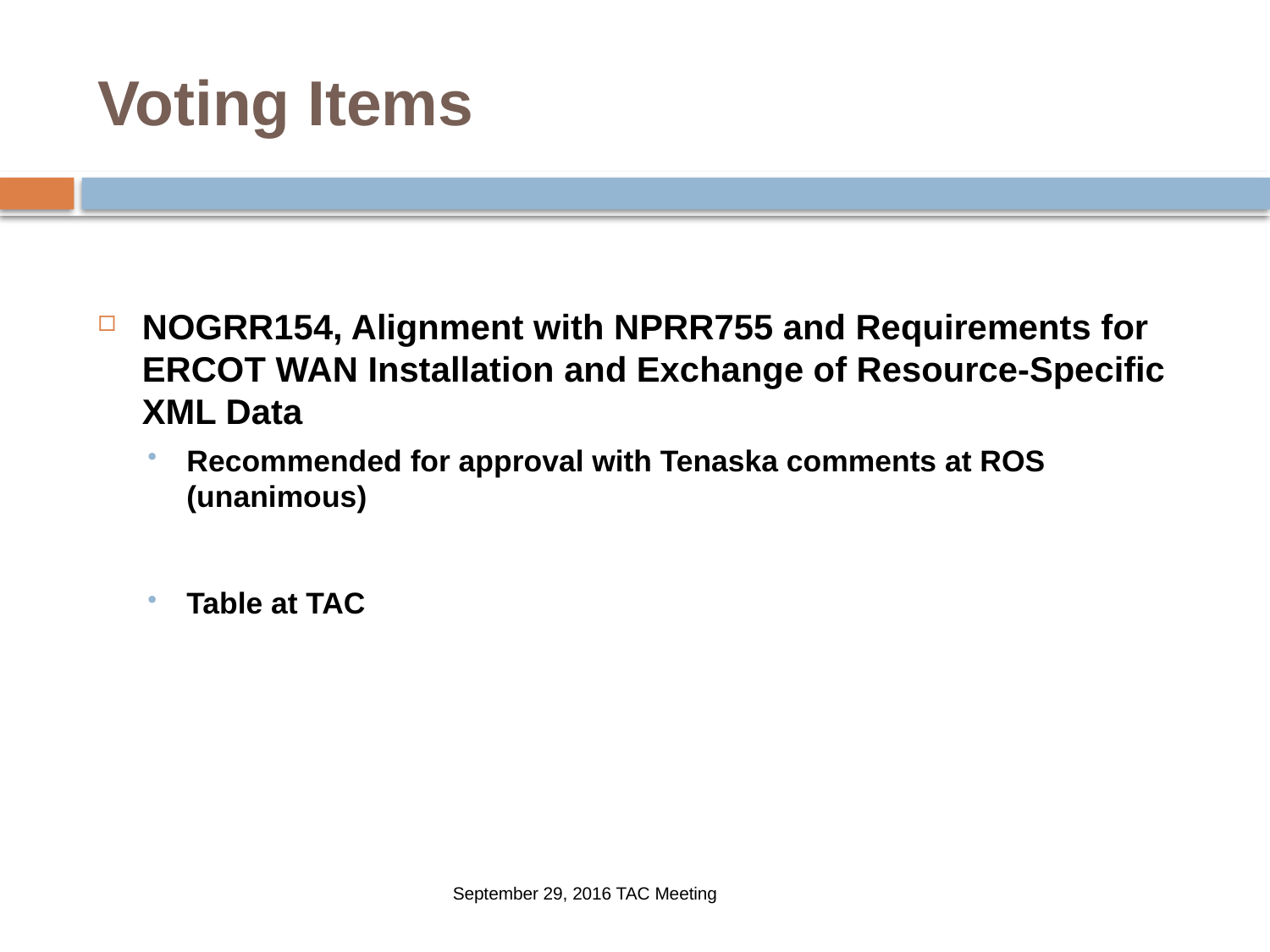

# Voting Items

NOGRR154, Alignment with NPRR755 and Requirements for ERCOT WAN Installation and Exchange of Resource-Specific XML Data
Recommended for approval with Tenaska comments at ROS (unanimous)

Table at TAC

September 29, 2016 TAC Meeting